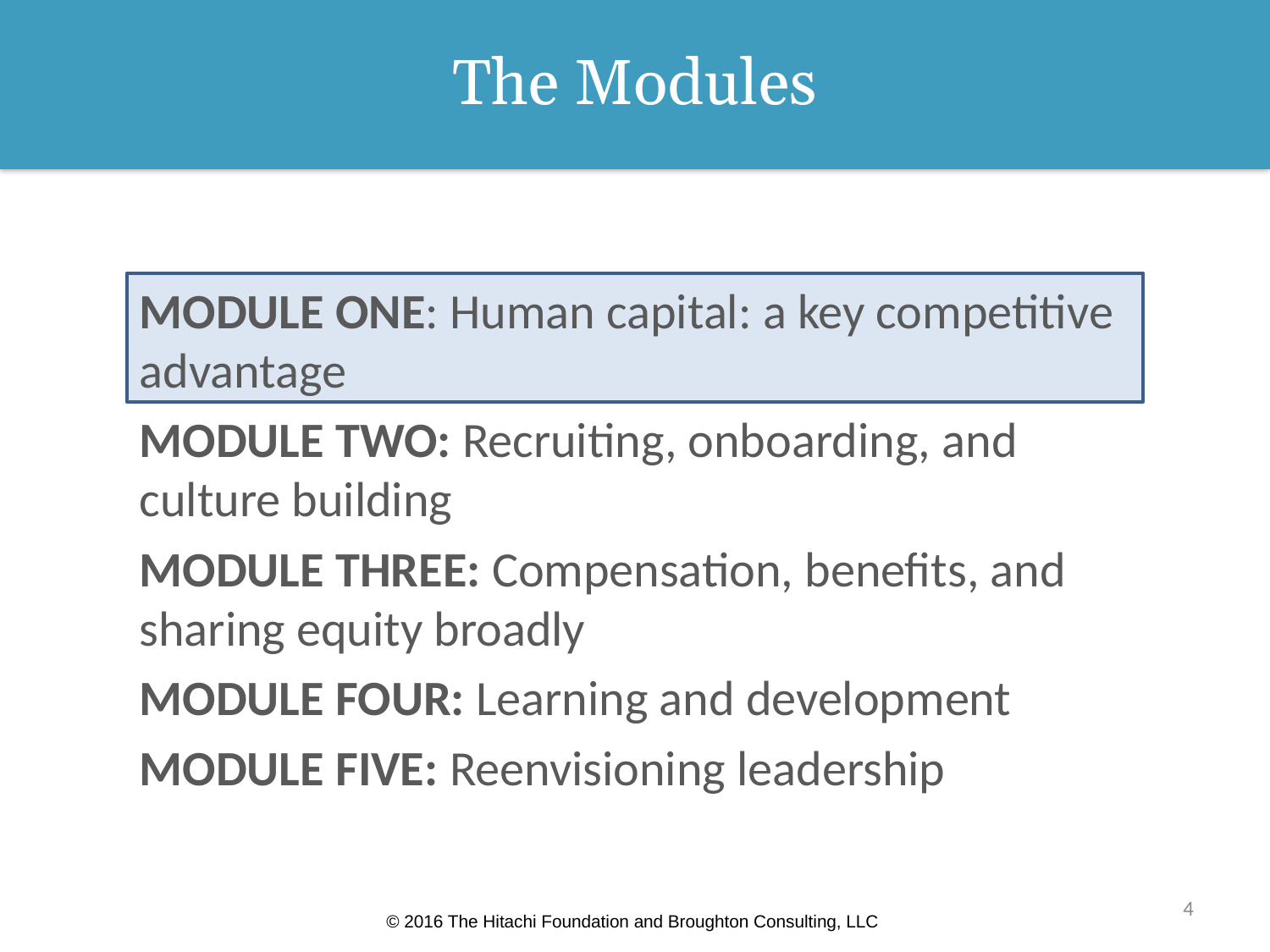

# The Modules
MODULE ONE: Human capital: a key competitive advantage
MODULE TWO: Recruiting, onboarding, and culture building
MODULE THREE: Compensation, benefits, and sharing equity broadly
MODULE FOUR: Learning and development
MODULE FIVE: Reenvisioning leadership

4
© 2016 The Hitachi Foundation and Broughton Consulting, LLC